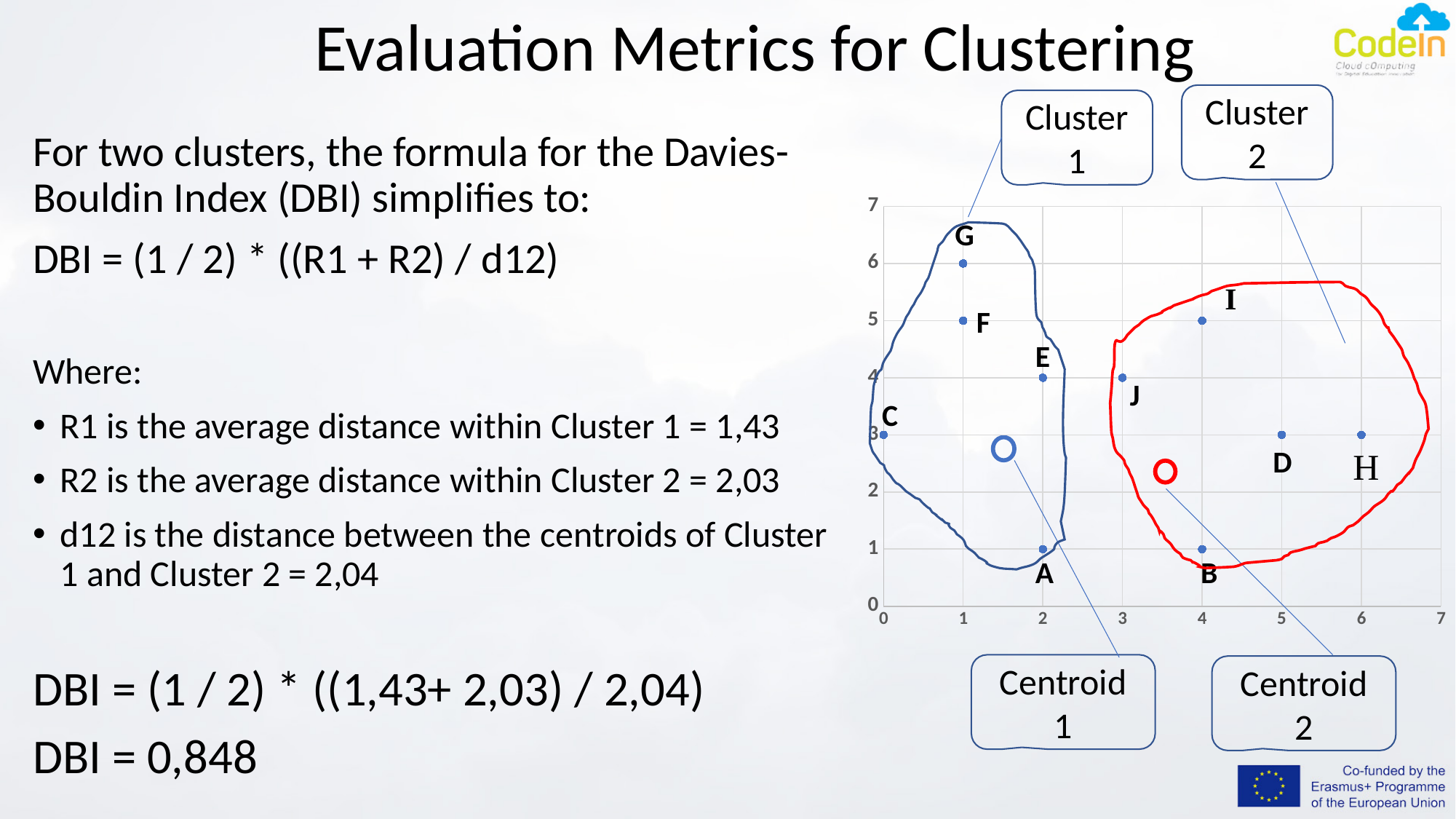

# Evaluation Metrics for Clustering
Cluster 2
Cluster 1
For two clusters, the formula for the Davies-Bouldin Index (DBI) simplifies to:
DBI = (1 / 2) * ((R1 + R2) / d12)

Where:
R1 is the average distance within Cluster 1 = 1,43
R2 is the average distance within Cluster 2 = 2,03
d12 is the distance between the centroids of Cluster 1 and Cluster 2 = 2,04

DBI = (1 / 2) * ((1,43+ 2,03) / 2,04)
DBI = 0,848

### Chart

| Category | Y |
|---|---|
G

F
E
J
C

D

B
A
Centroid 1
Centroid 2